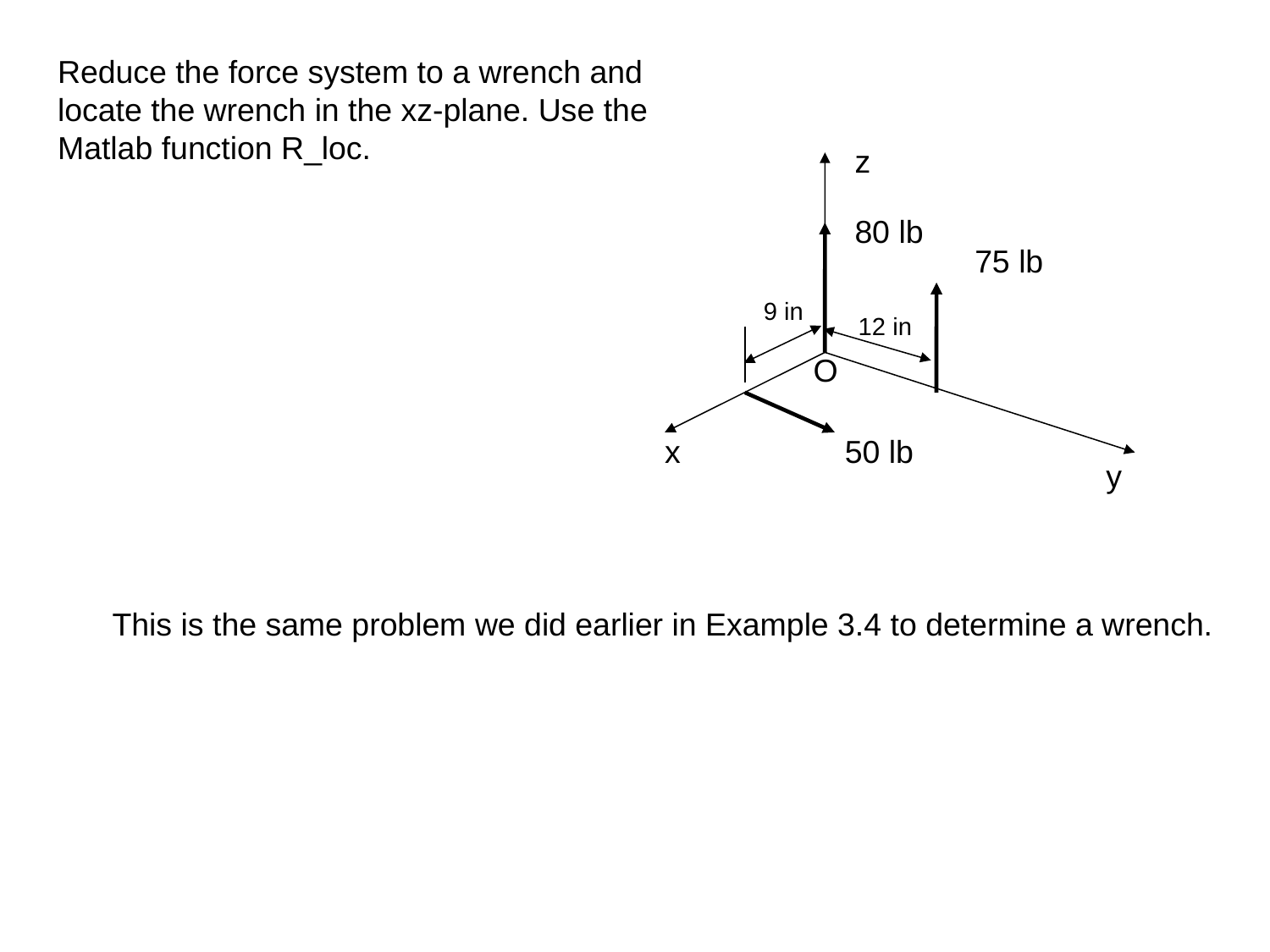

Reduce the force system to a wrench and locate the wrench in the xz-plane. Use the Matlab function R_loc.
z

80 lb

75 lb

9 in
12 in
O

x
50 lb
y
This is the same problem we did earlier in Example 3.4 to determine a wrench.